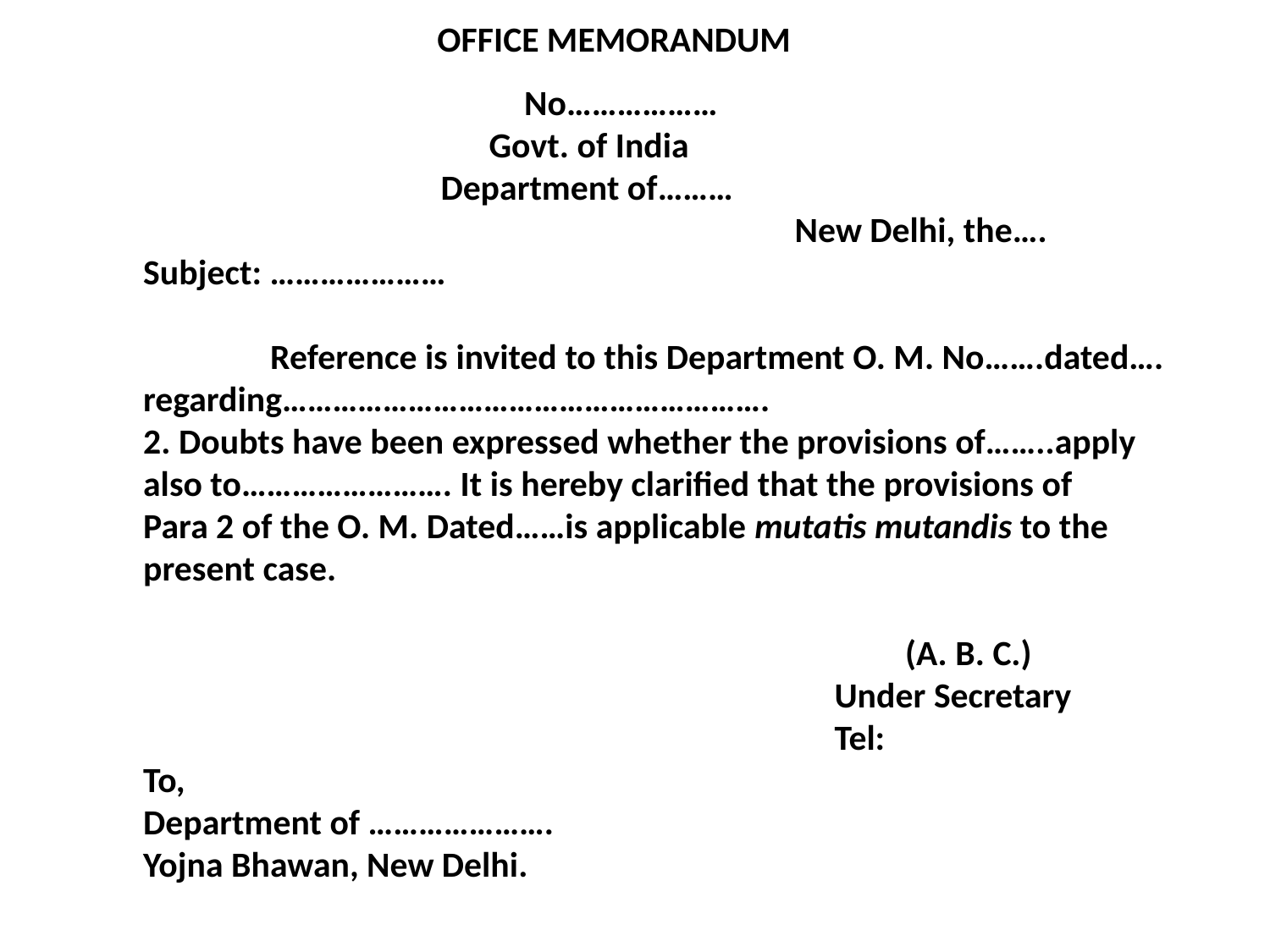

OFFICE MEMORANDUM

 			No………………
                                           Govt. of India
                                     Department of………
                                                                                 New Delhi, the….
Subject: …………………

	Reference is invited to this Department O. M. No…….dated….
regarding………………………………………………….
2. Doubts have been expressed whether the provisions of……..apply
also to……………………. It is hereby clarified that the provisions of
Para 2 of the O. M. Dated……is applicable mutatis mutandis to the
present case.

						(A. B. C.)
					       Under Secretary
					       Tel:
To,
Department of ………………….
Yojna Bhawan, New Delhi.